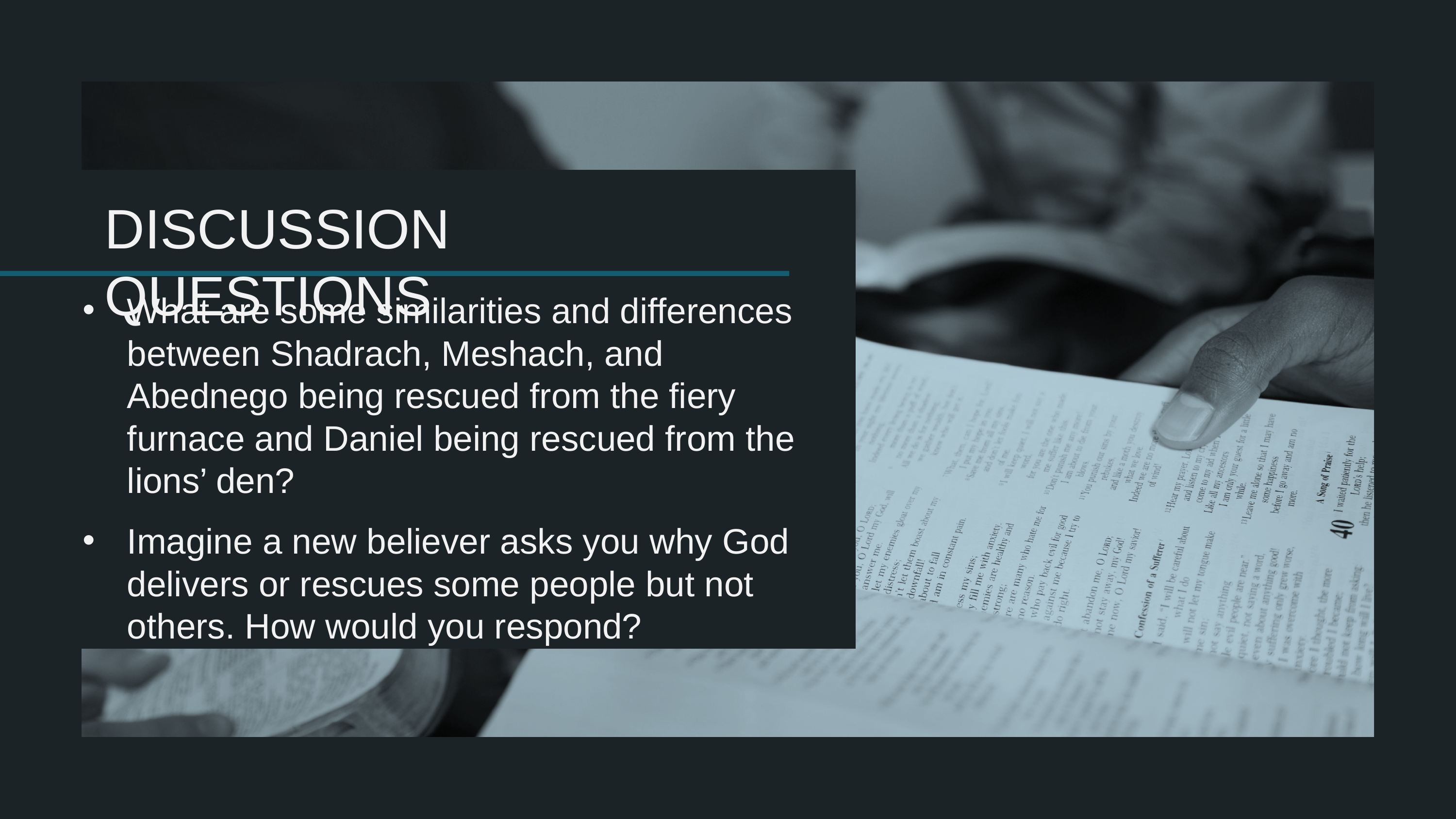

What are some similarities and differences between Shadrach, Meshach, and Abednego being rescued from the fiery furnace and Daniel being rescued from the lions’ den?
Imagine a new believer asks you why God delivers or rescues some people but not others. How would you respond?